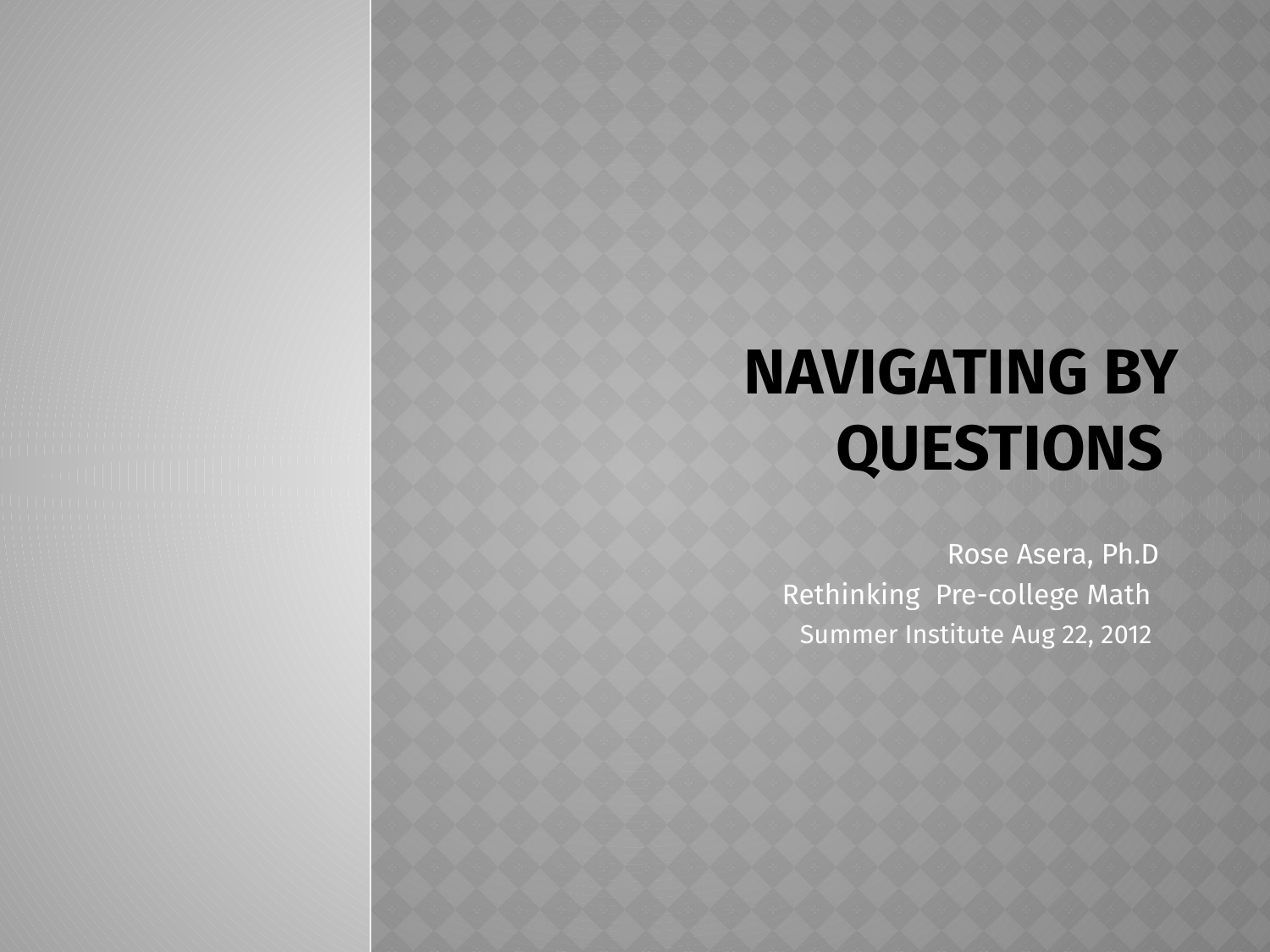

# Navigating by Questions

Rose Asera, Ph.D
Rethinking  Pre-college Math
Summer Institute Aug 22, 2012